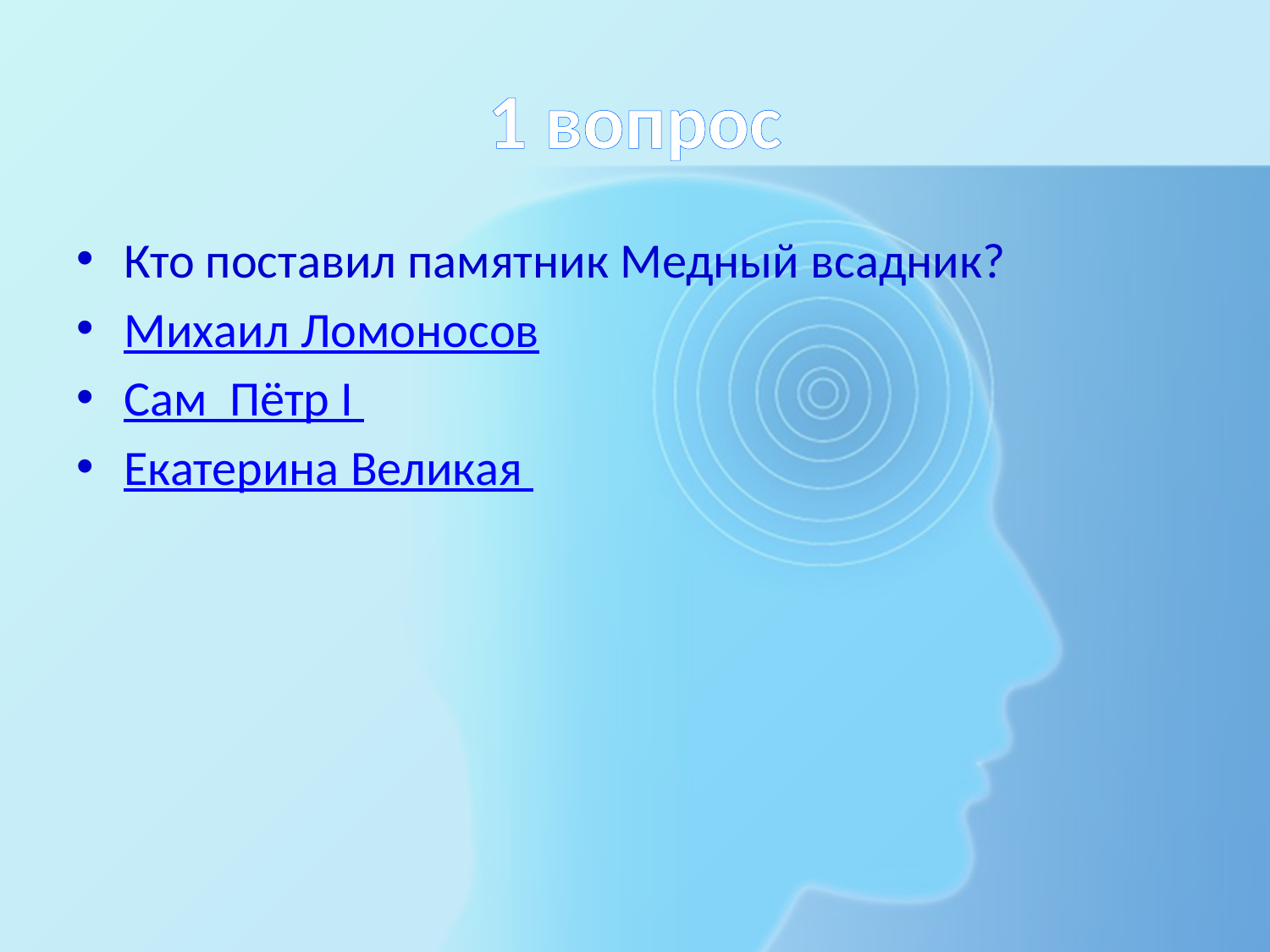

# 1 вопрос
Кто поставил памятник Медный всадник?
Михаил Ломоносов
Сам  Пётр I
Екатерина Великая